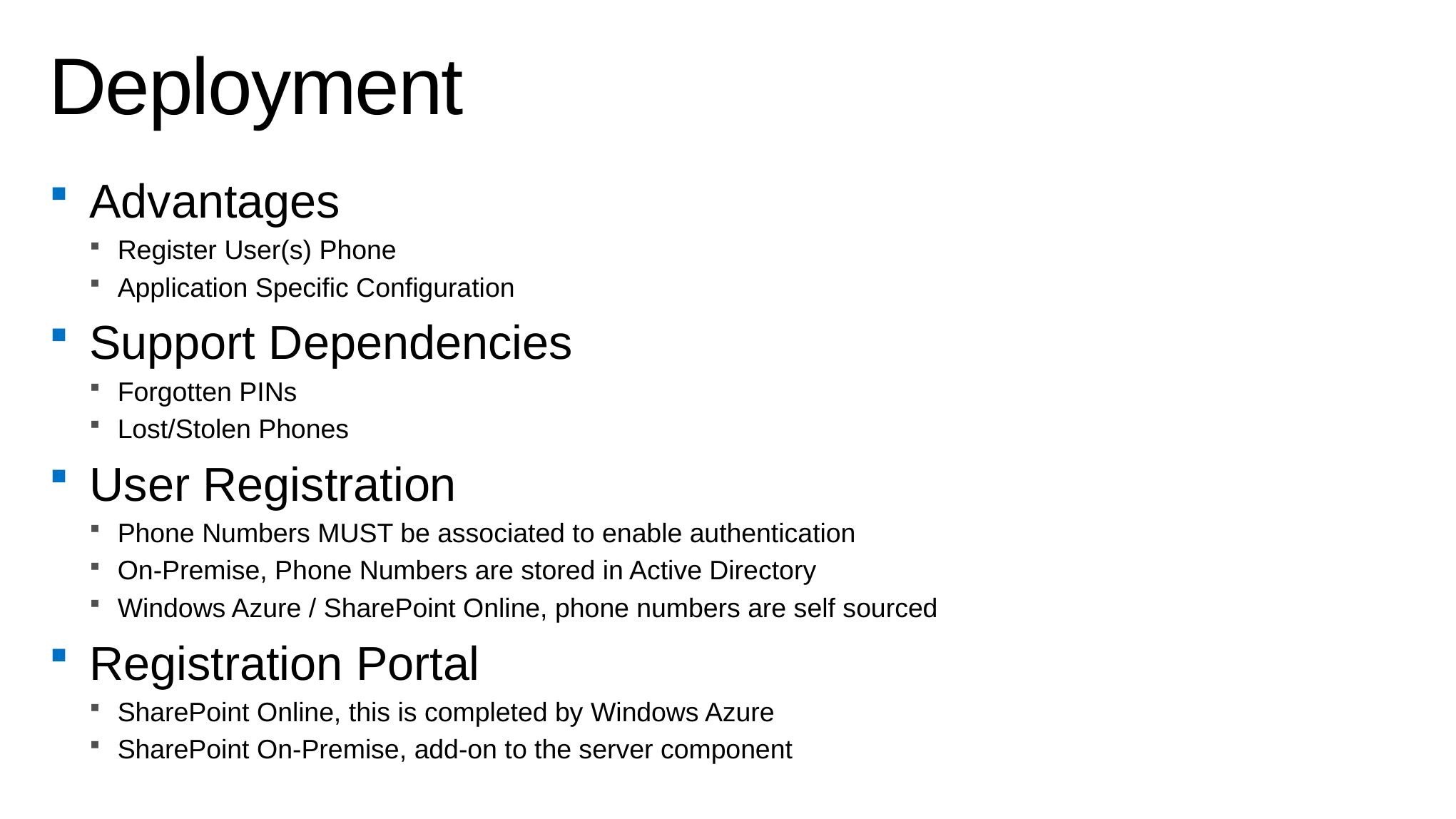

# Deployment
Advantages
Register User(s) Phone
Application Specific Configuration
Support Dependencies
Forgotten PINs
Lost/Stolen Phones
User Registration
Phone Numbers MUST be associated to enable authentication
On-Premise, Phone Numbers are stored in Active Directory
Windows Azure / SharePoint Online, phone numbers are self sourced
Registration Portal
SharePoint Online, this is completed by Windows Azure
SharePoint On-Premise, add-on to the server component